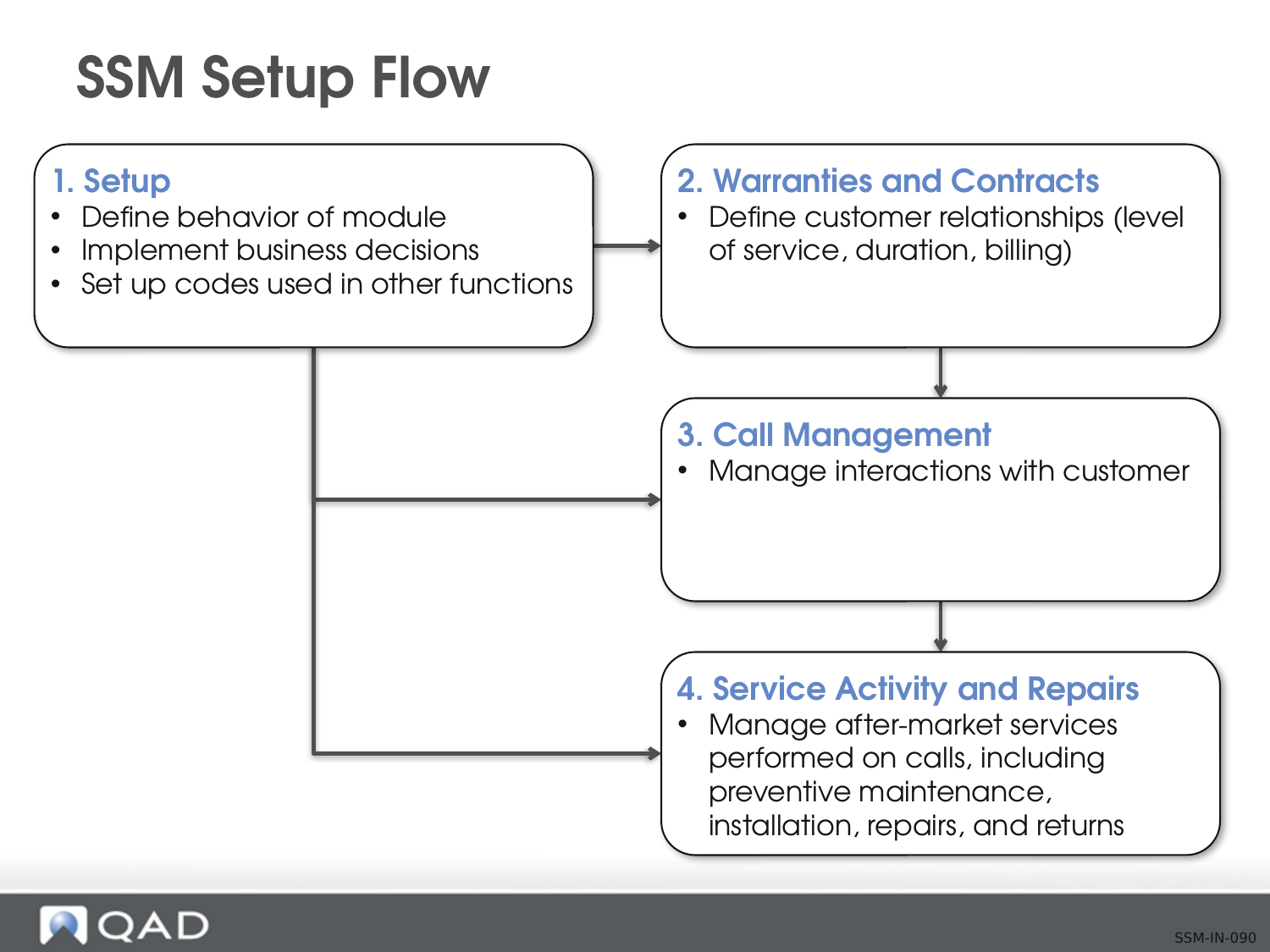

# SSM Setup Flow
1. Setup
Define behavior of module
Implement business decisions
Set up codes used in other functions
2. Warranties and Contracts
Define customer relationships (level of service, duration, billing)
3. Call Management
Manage interactions with customer
4. Service Activity and Repairs
Manage after-market services performed on calls, including preventive maintenance, installation, repairs, and returns
SSM-IN-090